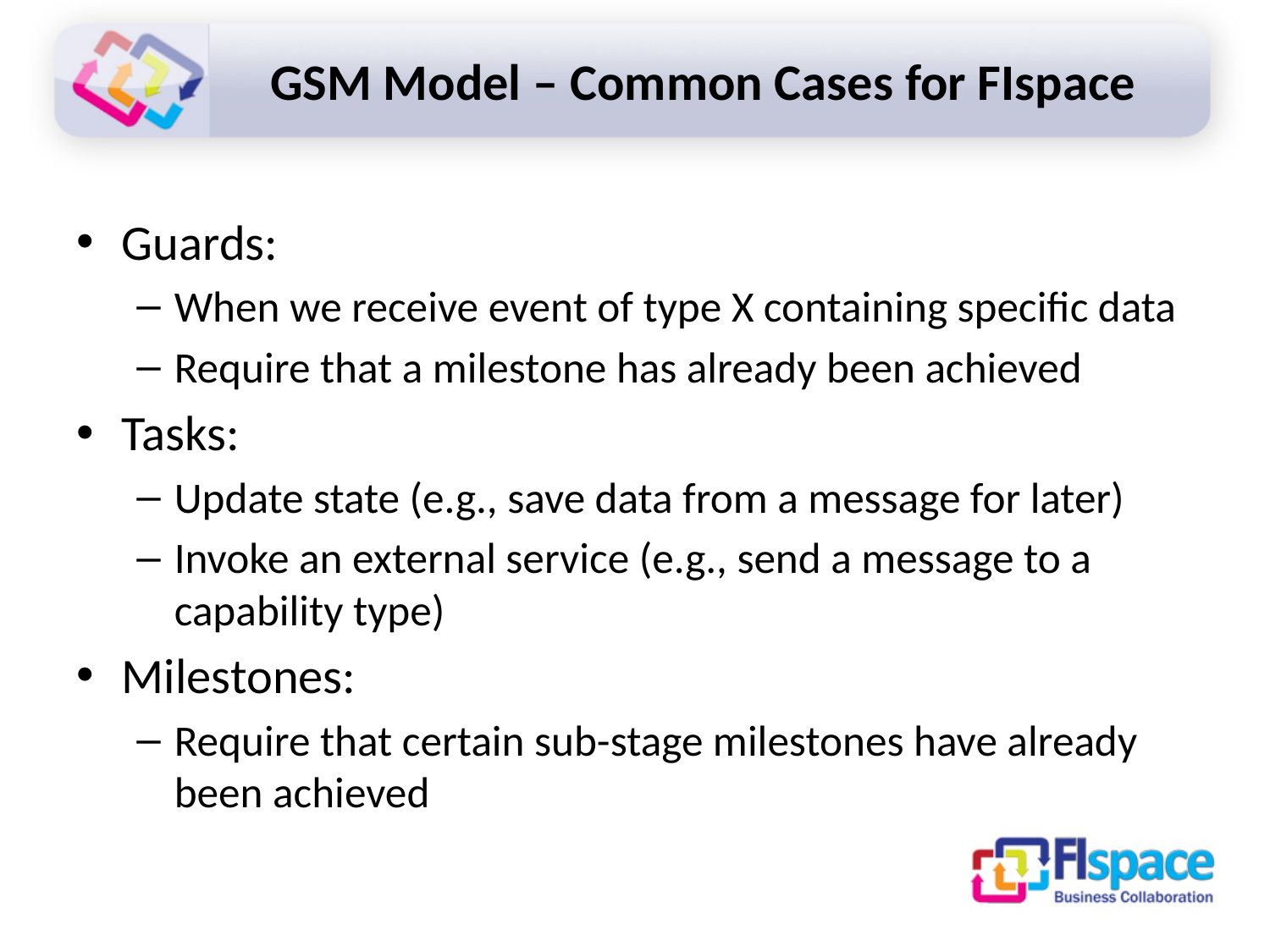

# GSM Model – Common Cases for FIspace
Guards:
When we receive event of type X containing specific data
Require that a milestone has already been achieved
Tasks:
Update state (e.g., save data from a message for later)
Invoke an external service (e.g., send a message to a capability type)
Milestones:
Require that certain sub-stage milestones have already been achieved